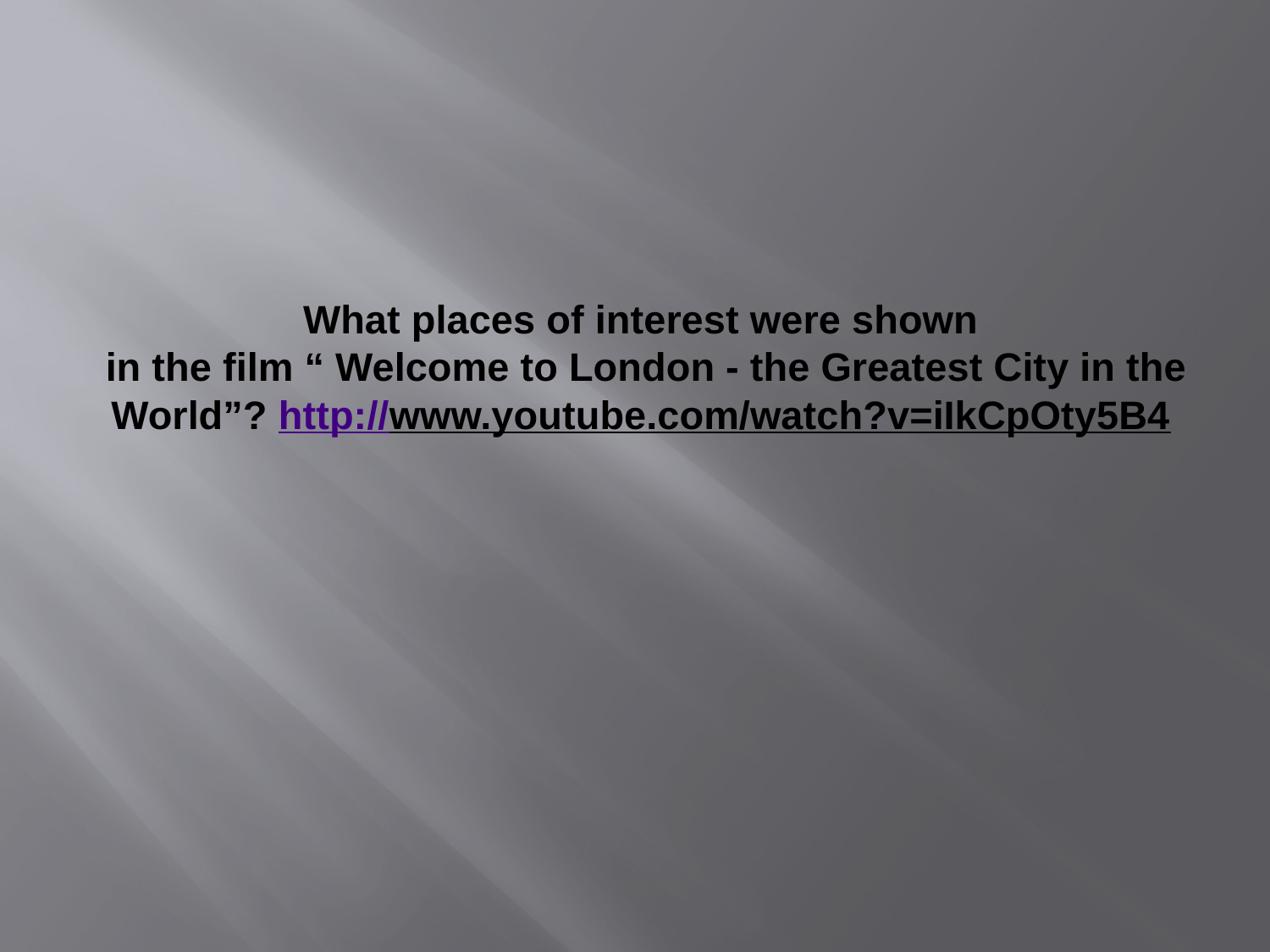

# What places of interest were shown in the film “ Welcome to London - the Greatest City in the World”? http://www.youtube.com/watch?v=iIkCpOty5B4